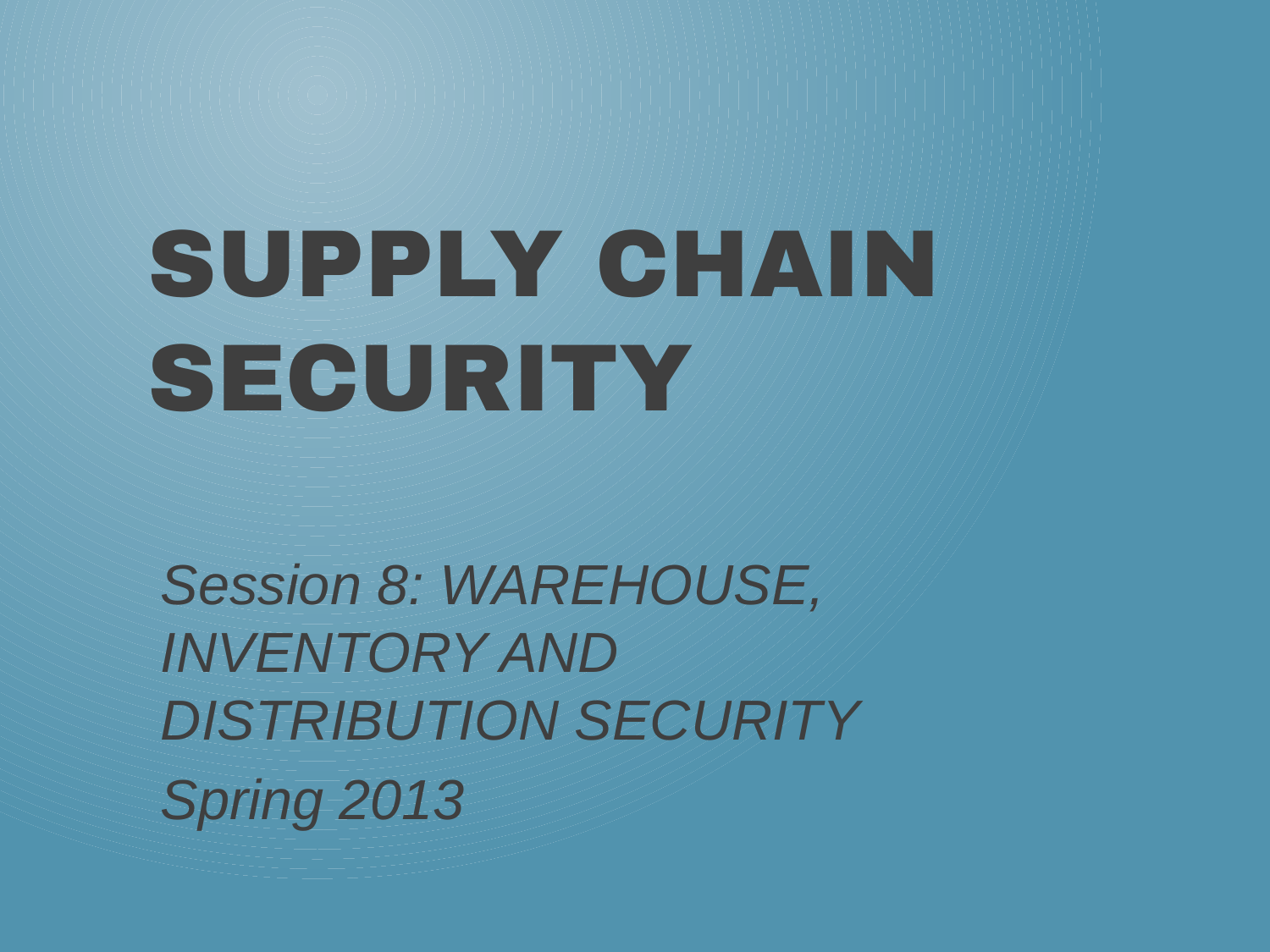

# Supply chain security
Session 8: WAREHOUSE, INVENTORY AND DISTRIBUTION SECURITY
Spring 2013